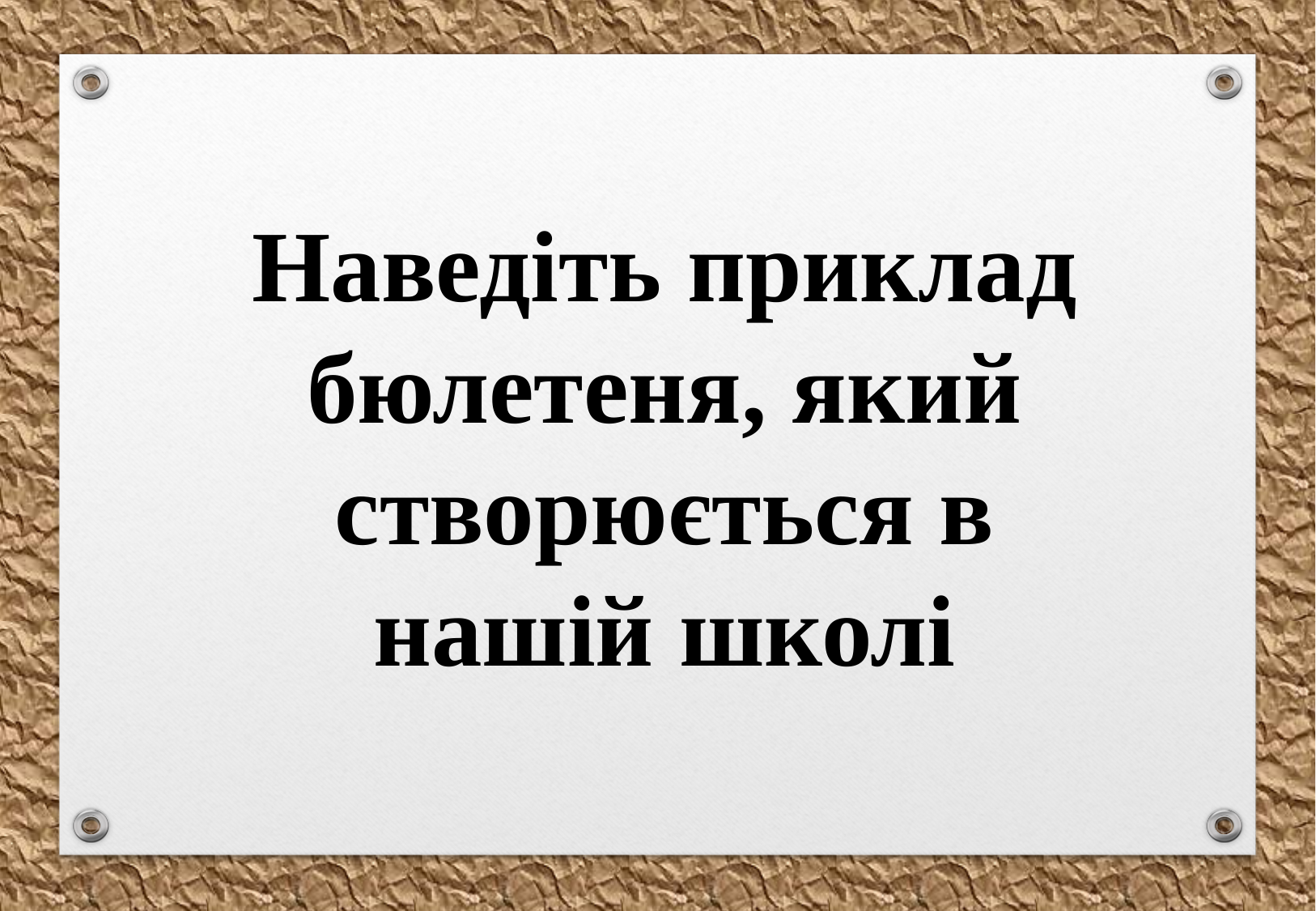

Наведіть приклад бюлетеня, який створюється в нашій школі